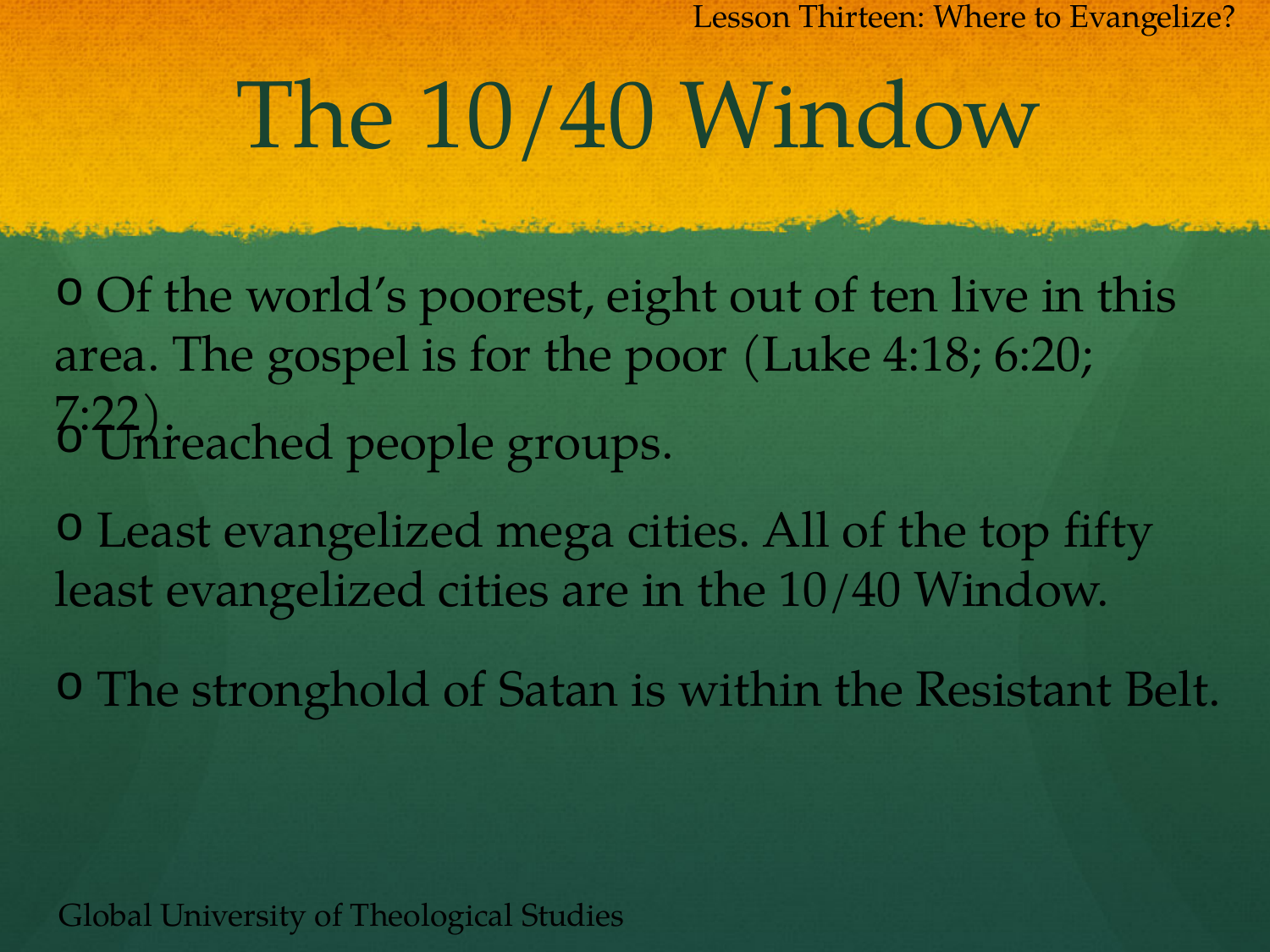

Lesson Thirteen: Where to Evangelize?

# The 10/40 Window
 Of the world’s poorest, eight out of ten live in this area. The gospel is for the poor (Luke 4:18; 6:20; 7:22).

 Unreached people groups.

 Least evangelized mega cities. All of the top fifty least evangelized cities are in the 10/40 Window.

 The stronghold of Satan is within the Resistant Belt.

Global University of Theological Studies